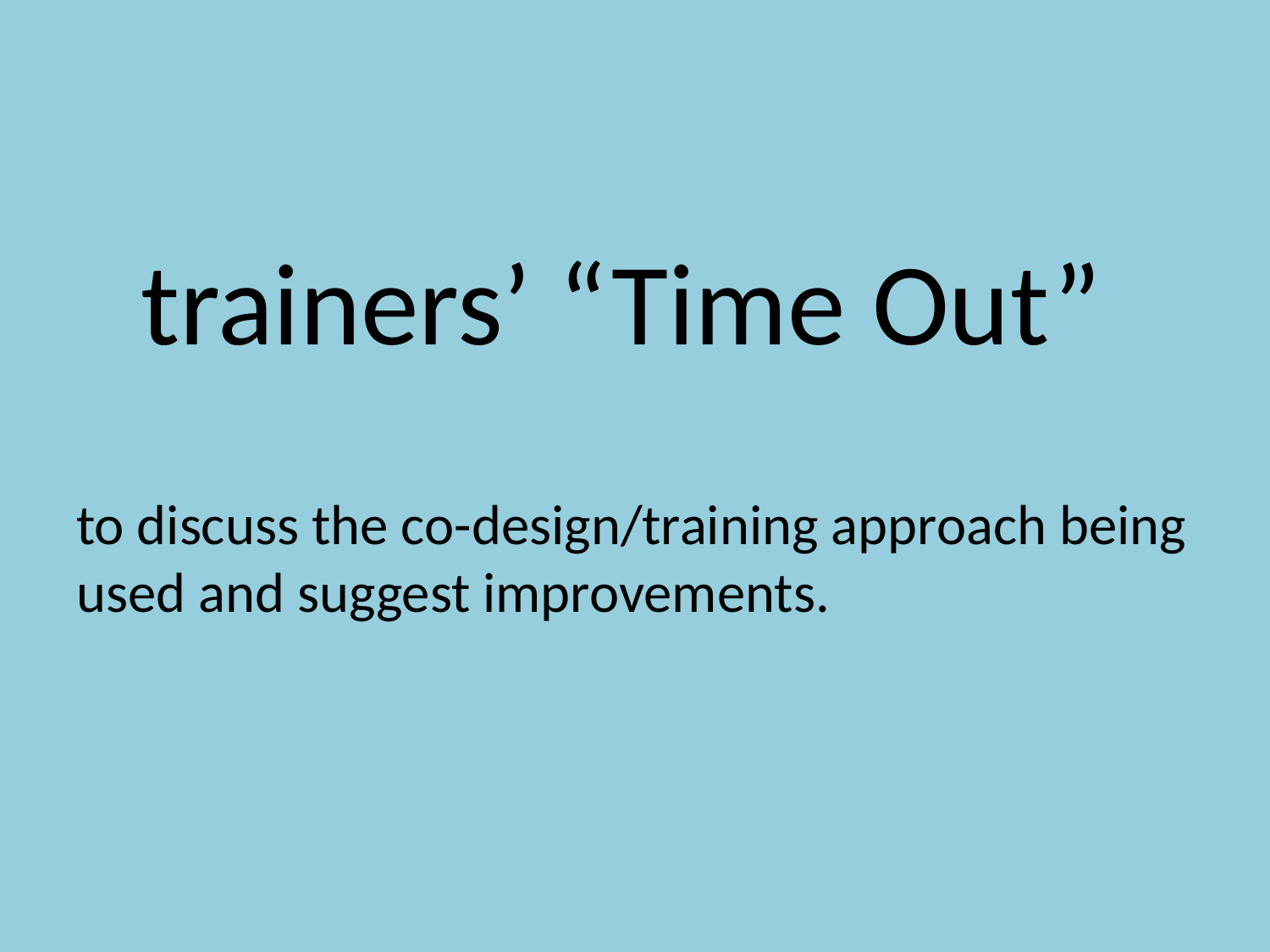

#
trainers’ “Time Out”

to discuss the co-design/training approach being used and suggest improvements.